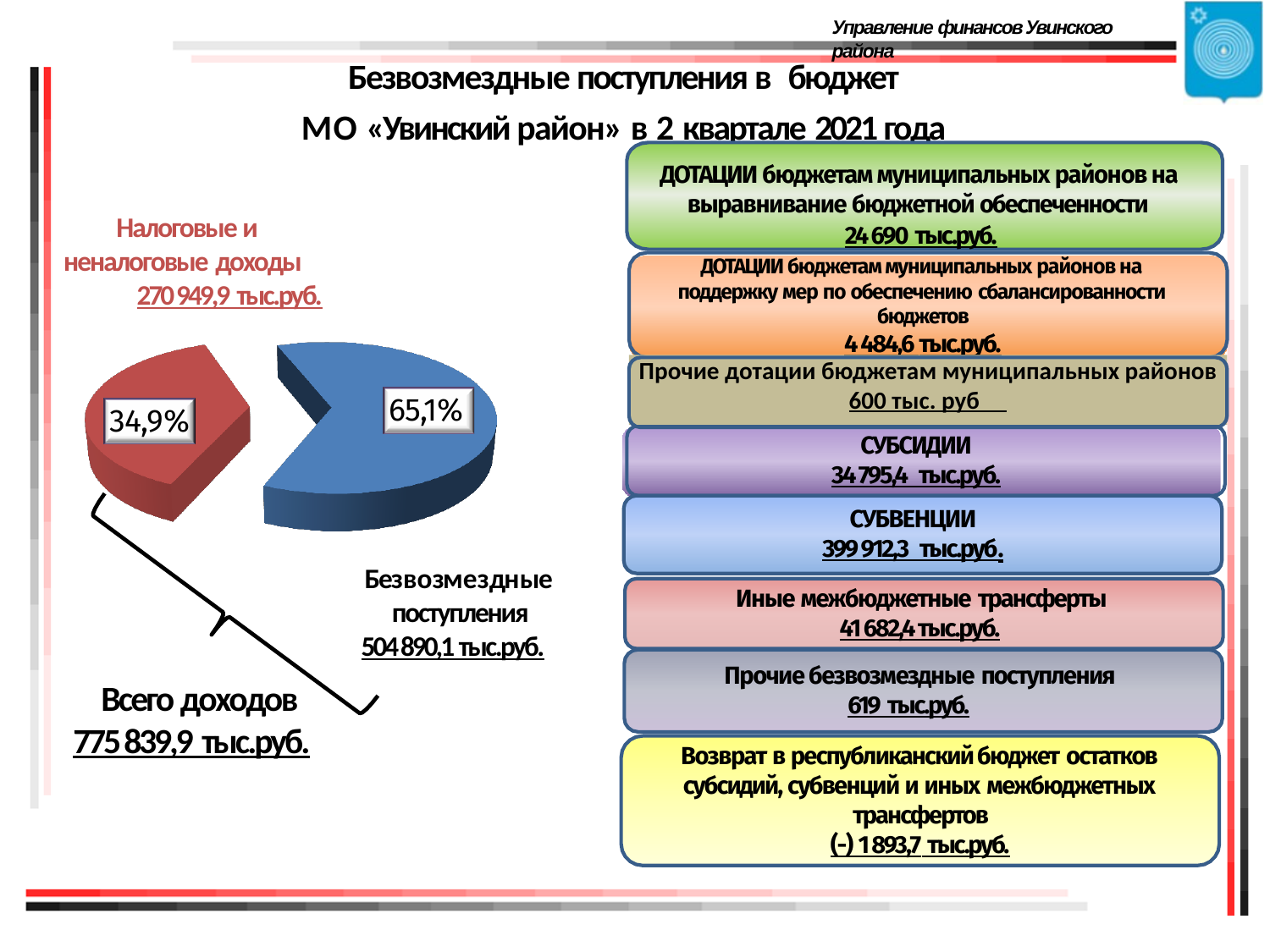

Управление финансов Увинского района
# Безвозмездные поступления в  бюджет
МО «Увинский район» в 2 квартале 2021 года

ДОТАЦИИ бюджетам муниципальных районов на  выравнивание бюджетной обеспеченности
24 690 тыс.руб.

Налоговые и  неналоговые доходы
270 949,9 тыс.руб.

ДОТАЦИИ бюджетам муниципальных районов на  поддержку мер по обеспечению сбалансированности  бюджетов
4 484,6 тыс.руб.

Прочие дотации бюджетам муниципальных районов 600 тыс. руб

65,1%

34,9%

СУБСИДИИ
34 795,4  тыс.руб.
СУБВЕНЦИИ
399 912,3  тыс.руб.

Безвозмездные  поступления
504 890,1 тыс.руб.

Иные межбюджетные трансферты  41 682,4 тыс.руб.

Прочие безвозмездные поступления  619 тыс.руб.
Всего доходов   775 839,9 тыс.руб.

Возврат в республиканский бюджет остатков  субсидий, субвенций и иных межбюджетных  трансфертов
(-) 1 893,7 тыс.руб.